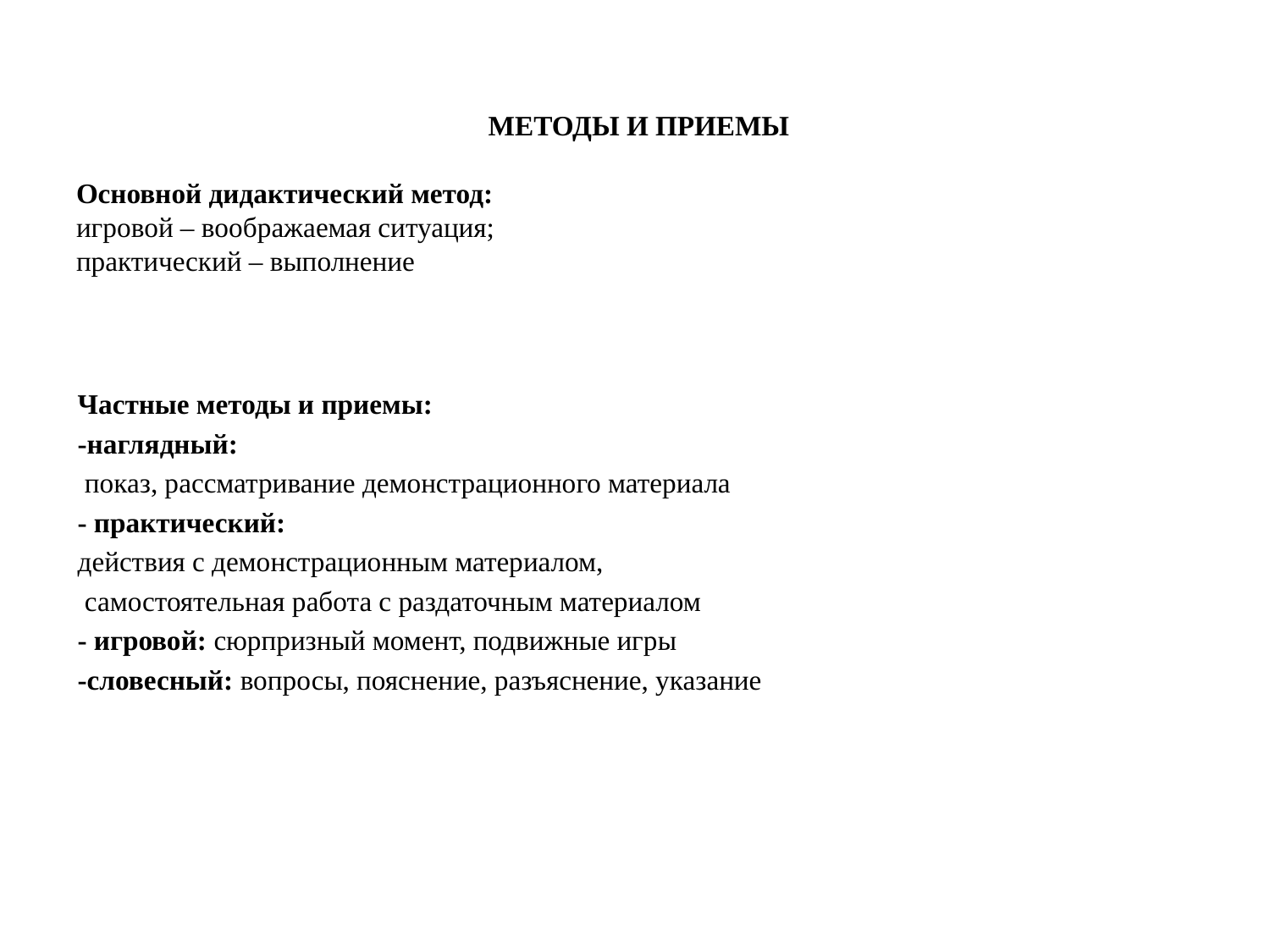

# МЕТОДЫ И ПРИЕМЫ Основной дидактический метод: игровой – воображаемая ситуация; практический – выполнение
Частные методы и приемы:
-наглядный:
 показ, рассматривание демонстрационного материала
- практический:
действия с демонстрационным материалом,
 самостоятельная работа с раздаточным материалом
- игровой: сюрпризный момент, подвижные игры
-словесный: вопросы, пояснение, разъяснение, указание